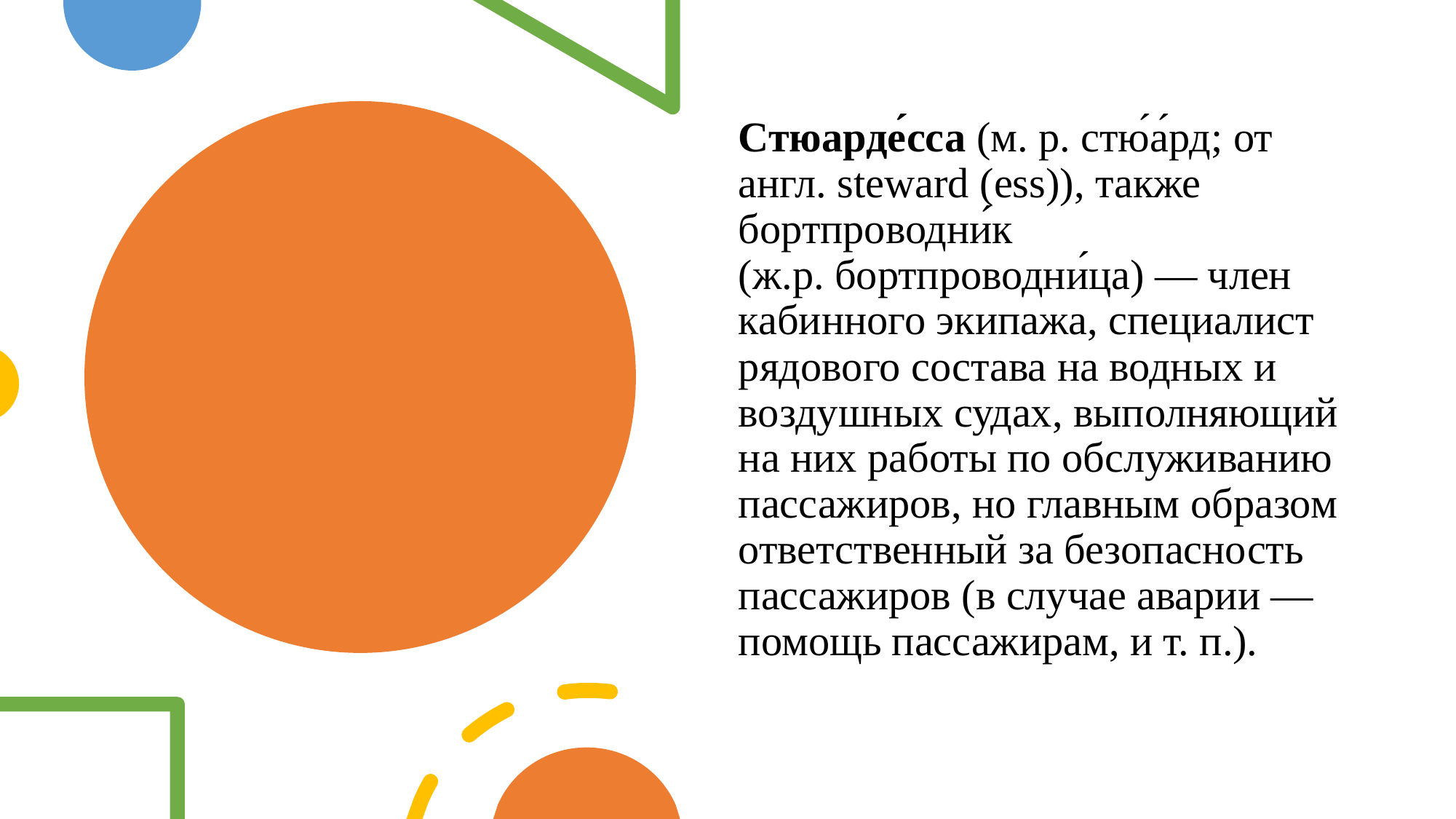

Стюарде́сса (м. р. стю́а́рд; от англ. steward (ess)), также бортпроводни́к (ж.р. бортпроводни́ца) — член кабинного экипажа, специалист рядового состава на водных и воздушных судах, выполняющий на них работы по обслуживанию пассажиров, но главным образом ответственный за безопасность пассажиров (в случае аварии — помощь пассажирам, и т. п.).